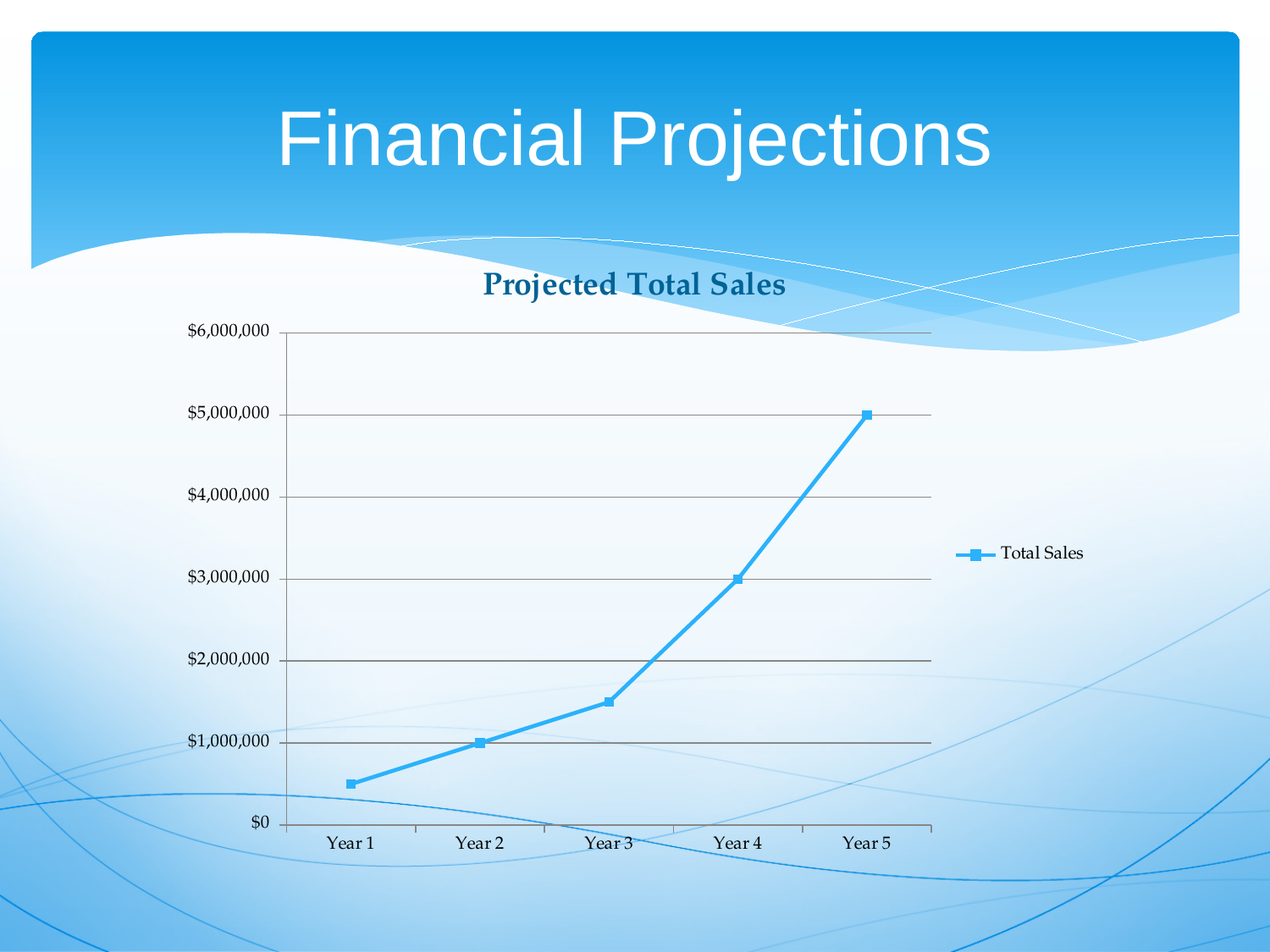

# Financial Projections

### Chart: Projected Total Sales

| Category | Total Sales |
|---|---|
| Year 1 | 500000.0 |
| Year 2 | 1000000.0 |
| Year 3 | 1500000.0 |
| Year 4 | 3000000.0 |
| Year 5 | 5000000.0 |